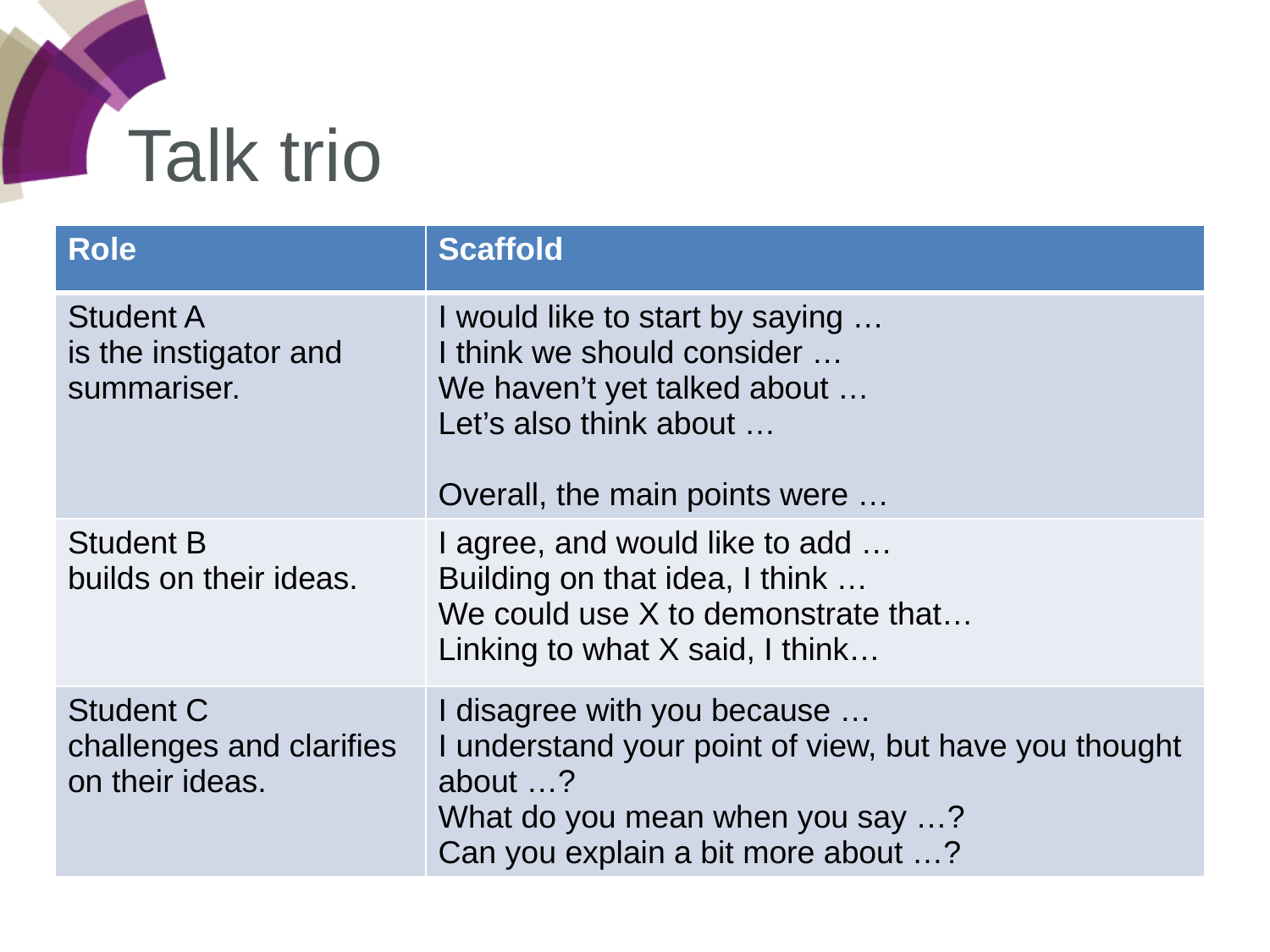

Talk trio
| Role | Scaffold |
| --- | --- |
| Student A is the instigator and summariser. | I would like to start by saying … I think we should consider … We haven’t yet talked about … Let’s also think about … Overall, the main points were … |
| Student B builds on their ideas. | I agree, and would like to add … Building on that idea, I think … We could use X to demonstrate that… Linking to what X said, I think… |
| Student C challenges and clarifies on their ideas. | I disagree with you because … I understand your point of view, but have you thought about …? What do you mean when you say …? Can you explain a bit more about …? |